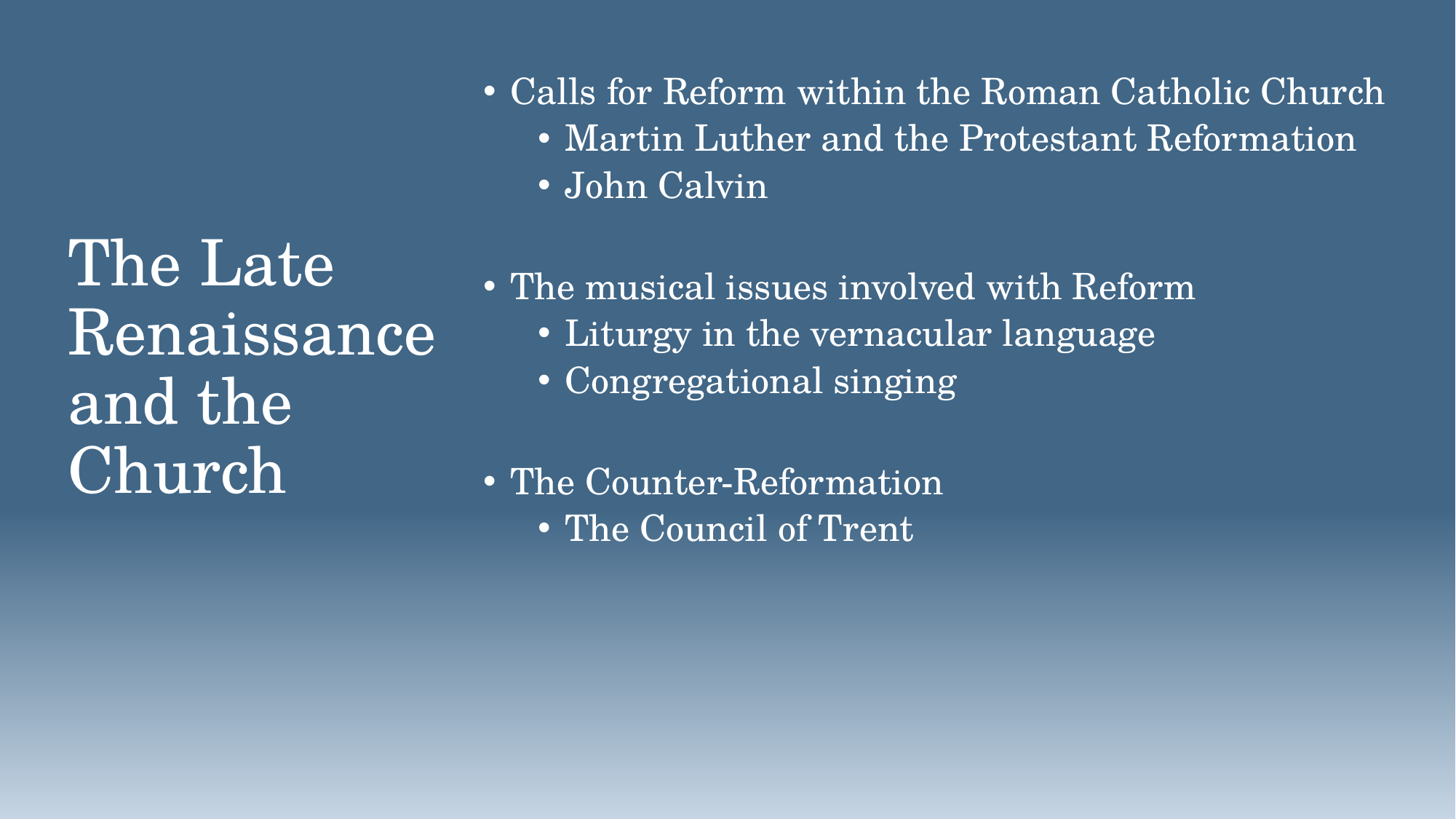

Calls for Reform within the Roman Catholic Church
Martin Luther and the Protestant Reformation
John Calvin

The musical issues involved with Reform
Liturgy in the vernacular language
Congregational singing

The Counter-Reformation
The Council of Trent
# The Late Renaissance and the Church